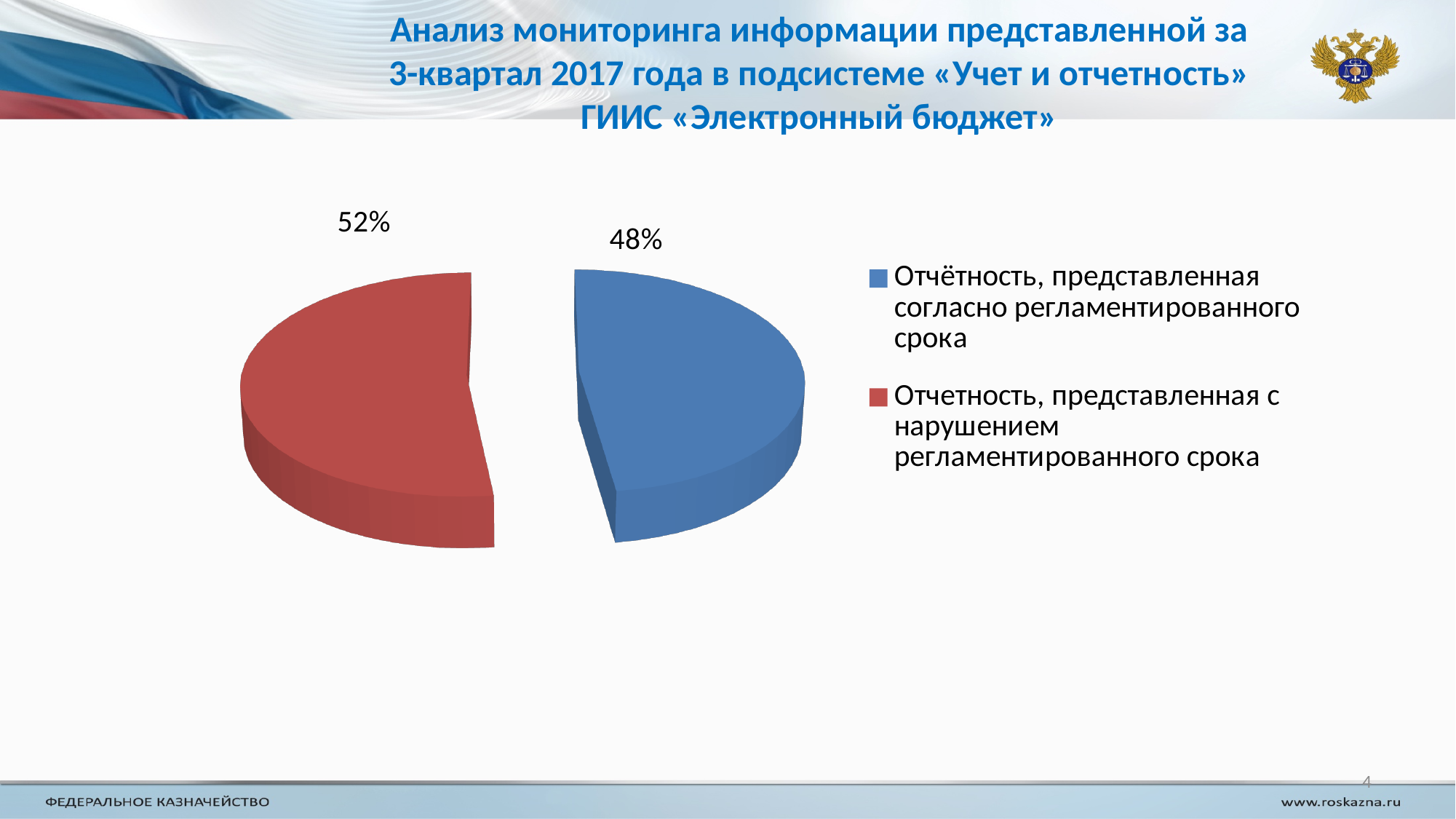

# Анализ мониторинга информации представленной за 3-квартал 2017 года в подсистеме «Учет и отчетность» ГИИС «Электронный бюджет»

[unsupported chart]

4